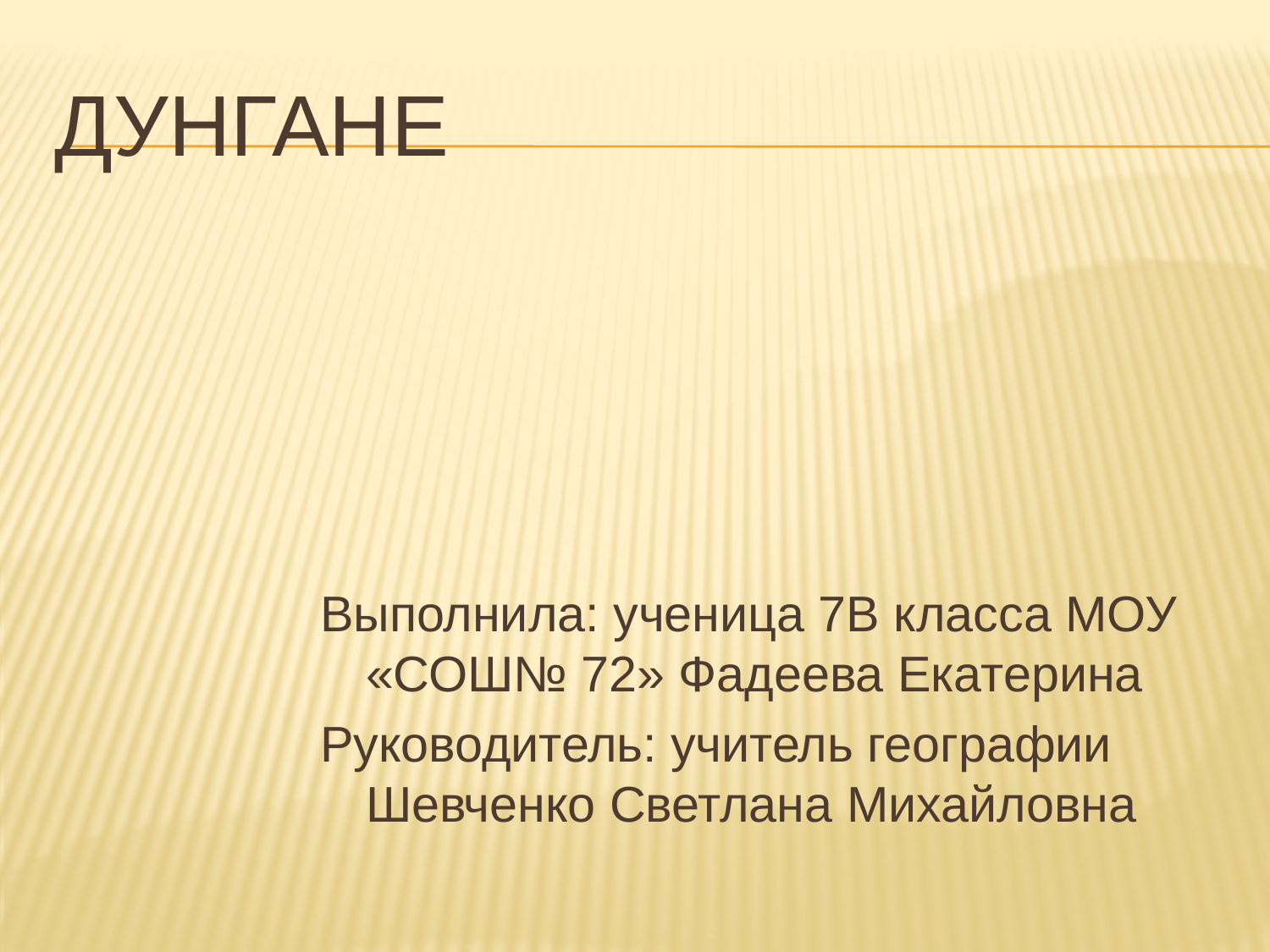

# Дунгане
Выполнила: ученица 7В класса МОУ «СОШ№ 72» Фадеева Екатерина
Руководитель: учитель географии Шевченко Светлана Михайловна